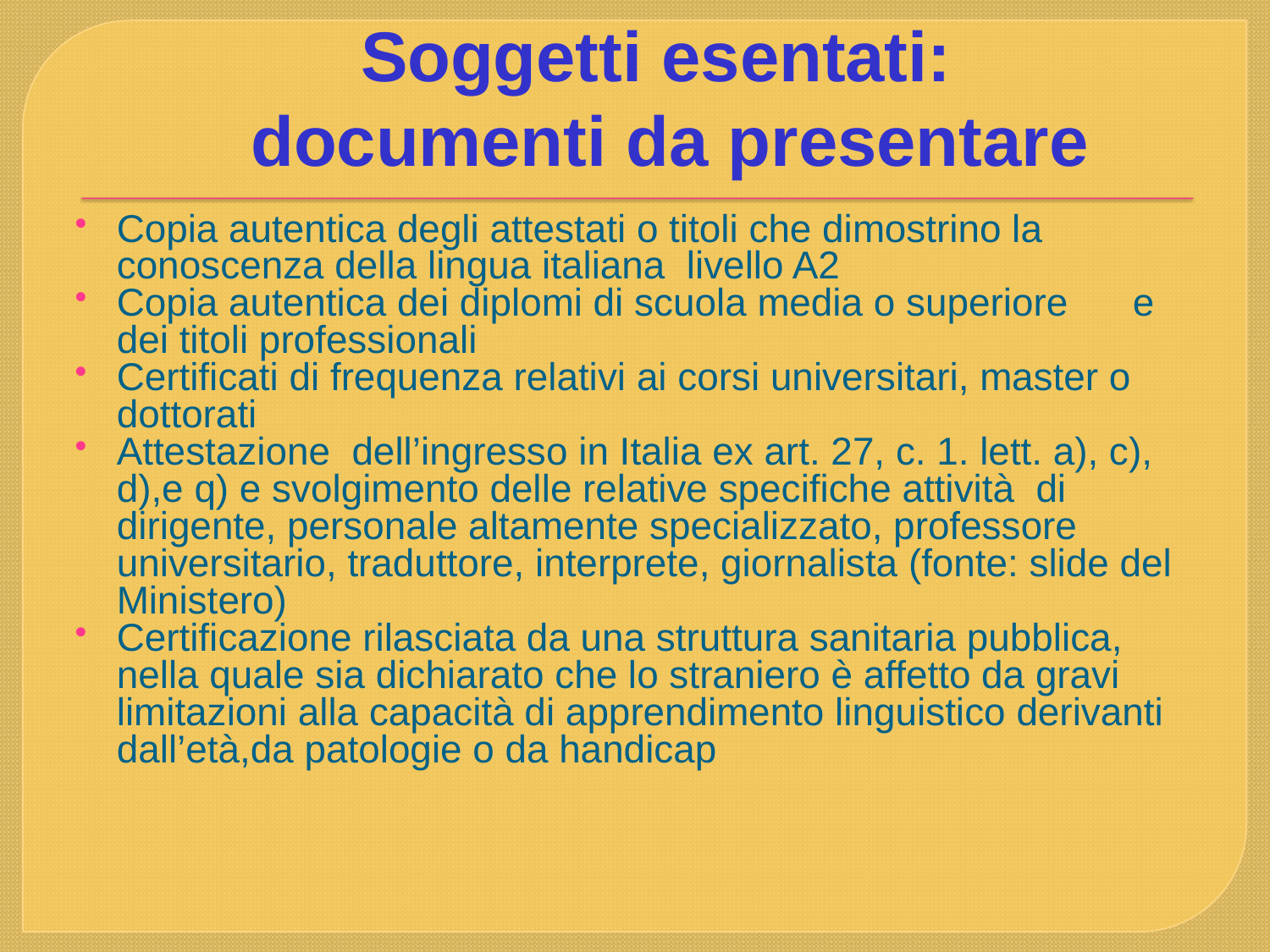

Soggetti esentati:
 documenti da presentare
Copia autentica degli attestati o titoli che dimostrino la conoscenza della lingua italiana  livello A2
Copia autentica dei diplomi di scuola media o superiore	e dei titoli professionali
Certificati di frequenza relativi ai corsi universitari, master o dottorati
Attestazione  dell’ingresso in Italia ex art. 27, c. 1. lett. a), c), d),e q) e svolgimento delle relative specifiche attività  di dirigente, personale altamente specializzato, professore universitario, traduttore, interprete, giornalista (fonte: slide del Ministero)
Certificazione rilasciata da una struttura sanitaria pubblica, nella quale sia dichiarato che lo straniero è affetto da gravi limitazioni alla capacità di apprendimento linguistico derivanti dall’età,da patologie o da handicap